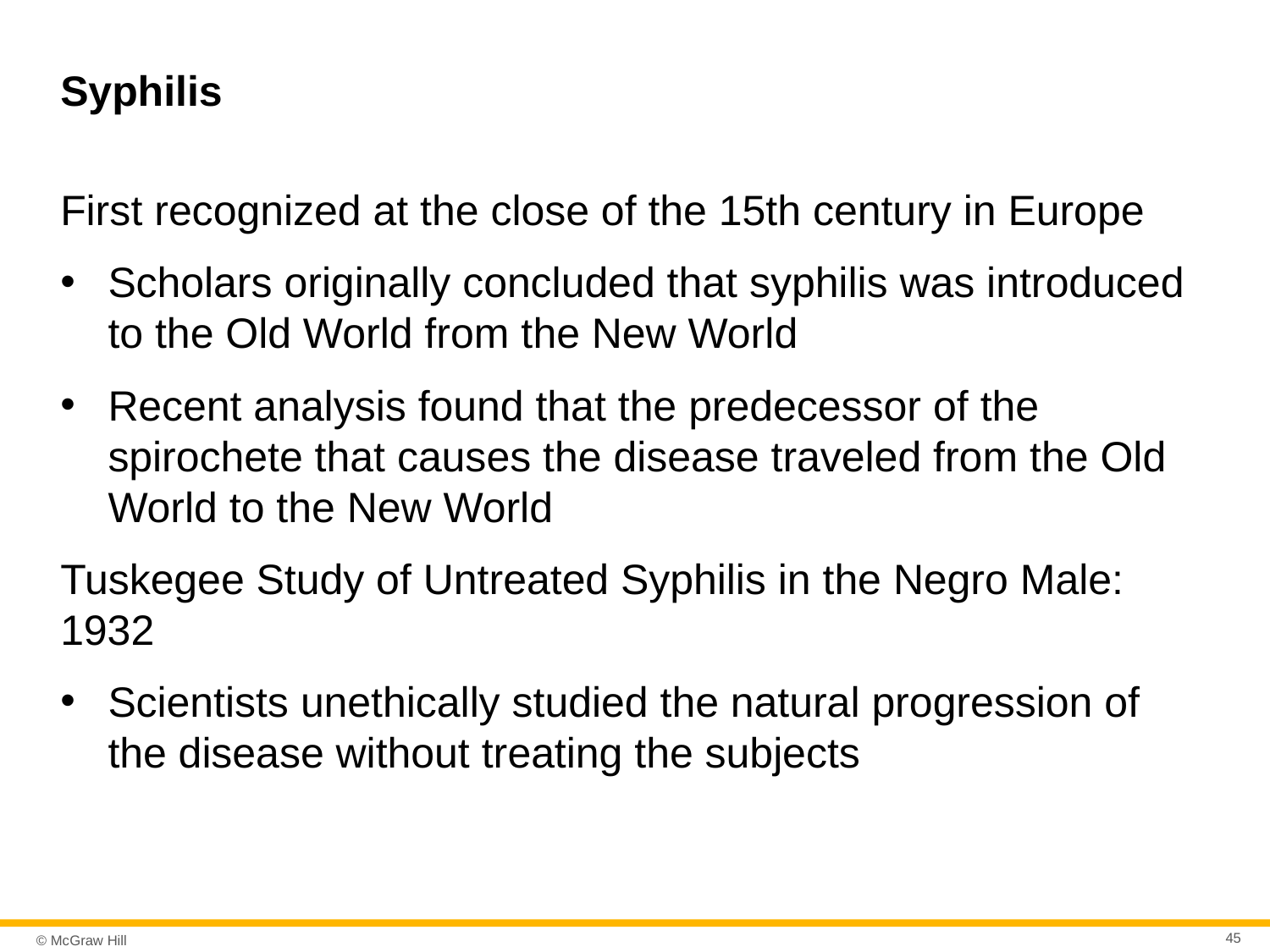

# Syphilis
First recognized at the close of the 15th century in Europe
Scholars originally concluded that syphilis was introduced to the Old World from the New World
Recent analysis found that the predecessor of the spirochete that causes the disease traveled from the Old World to the New World
Tuskegee Study of Untreated Syphilis in the Negro Male: 1932
Scientists unethically studied the natural progression of the disease without treating the subjects